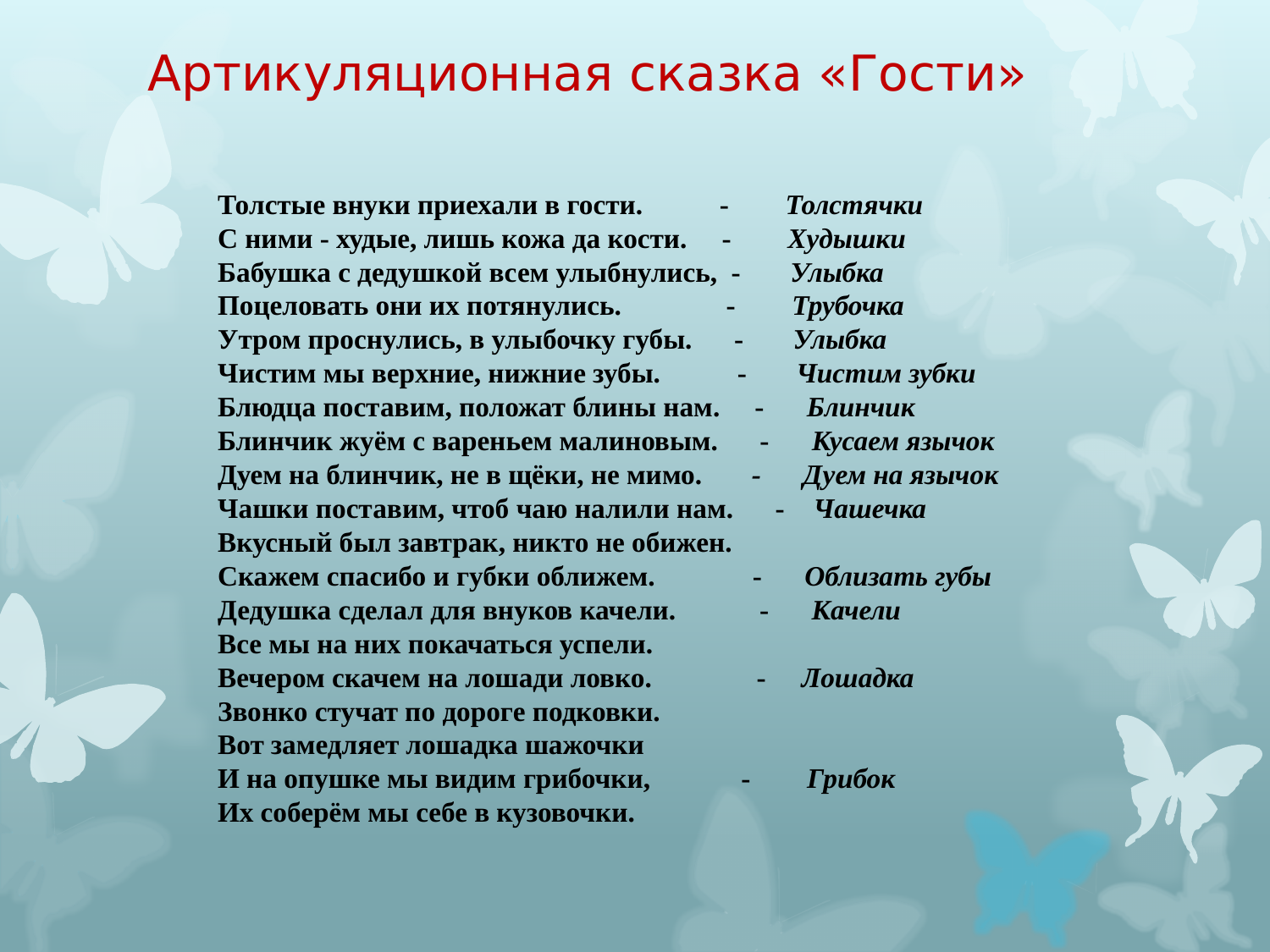

# Артикуляционная сказка «Гости»
Толстые внуки приехали в гости.           -        Толстячки
С ними - худые, лишь кожа да кости.     -        Худышки
Бабушка с дедушкой всем улыбнулись,  -       Улыбка
Поцеловать они их потянулись.               -        Трубочка
Утром проснулись, в улыбочку губы.      -       Улыбка
Чистим мы верхние, нижние зубы.           -       Чистим зубки
Блюдца поставим, положат блины нам.     -      Блинчик
Блинчик жуём с вареньем малиновым.      -      Кусаем язычок
Дуем на блинчик, не в щёки, не мимо.       -      Дуем на язычок
Чашки поставим, чтоб чаю налили нам.      -    Чашечка
Вкусный был завтрак, никто не обижен.
Скажем спасибо и губки оближем.              -      Облизать губы
Дедушка сделал для внуков качели.            -      Качели
Все мы на них покачаться успели.
Вечером скачем на лошади ловко.               -     Лошадка
Звонко стучат по дороге подковки.
Вот замедляет лошадка шажочки
И на опушке мы видим грибочки,             -        Грибок
Их соберём мы себе в кузовочки.